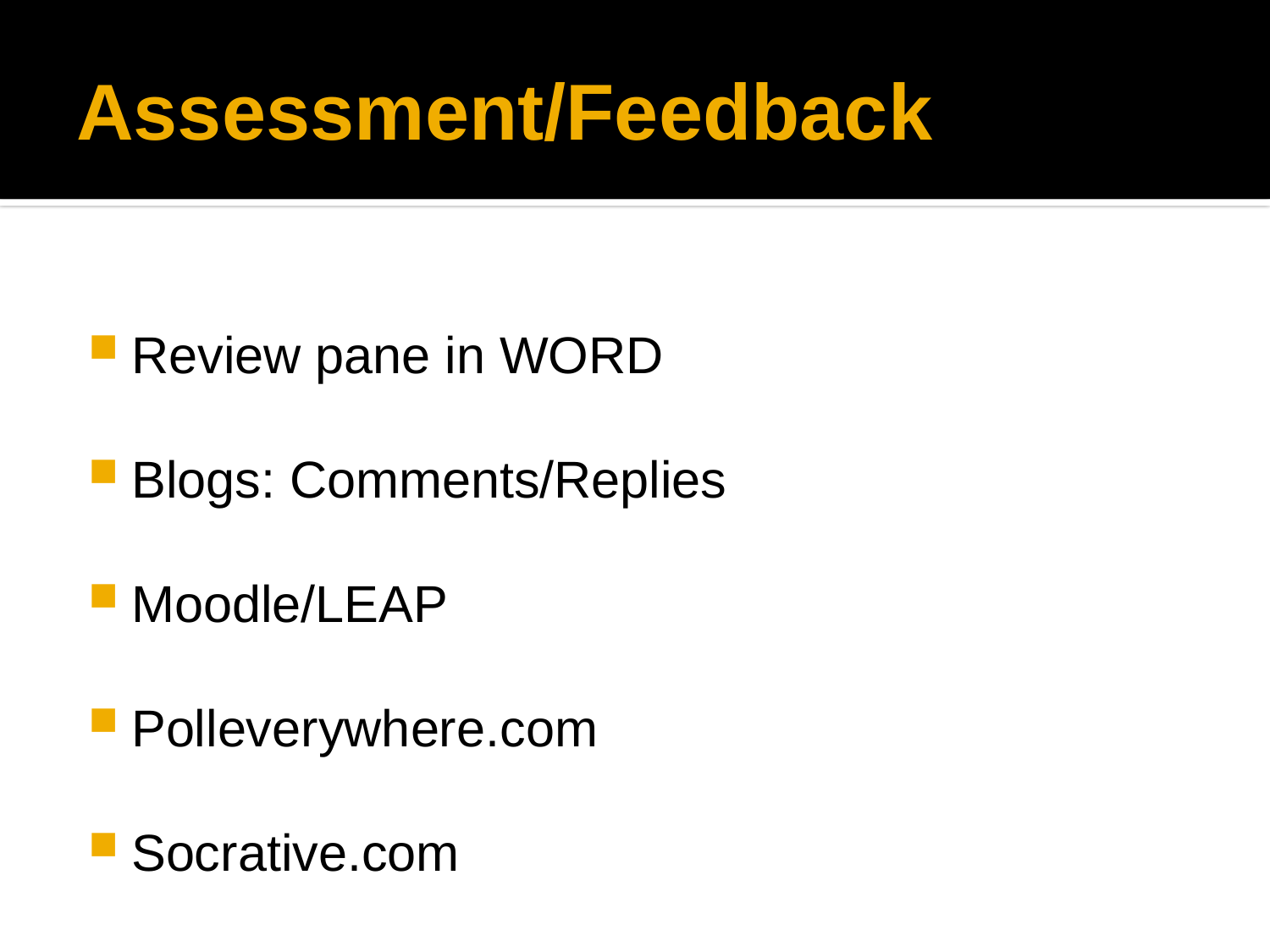

# Assessment/Feedback
Review pane in WORD
Blogs: Comments/Replies
Moodle/LEAP
Polleverywhere.com
Socrative.com